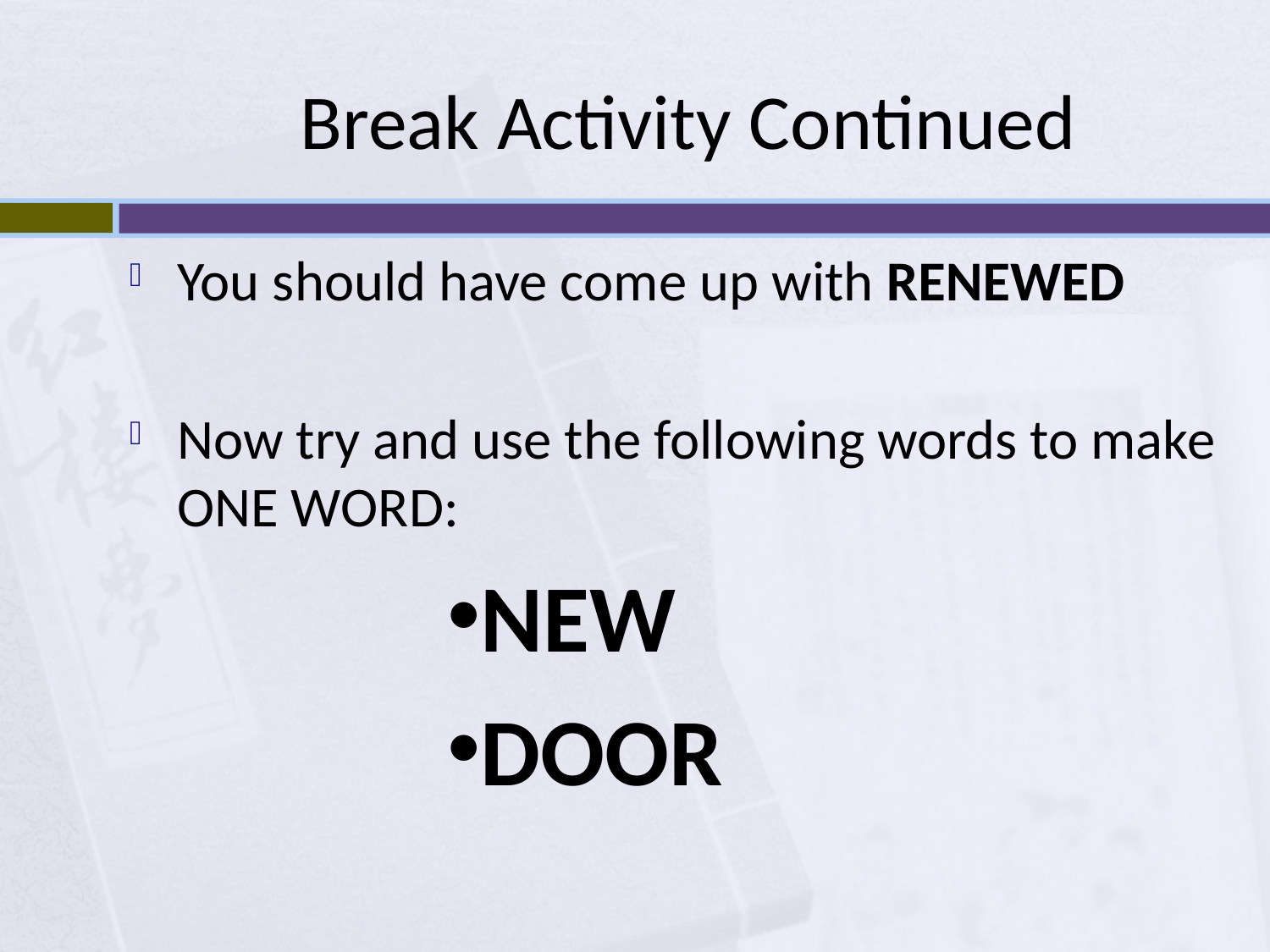

# Break Activity Continued
You should have come up with RENEWED

Now try and use the following words to make ONE WORD:
NEW
DOOR